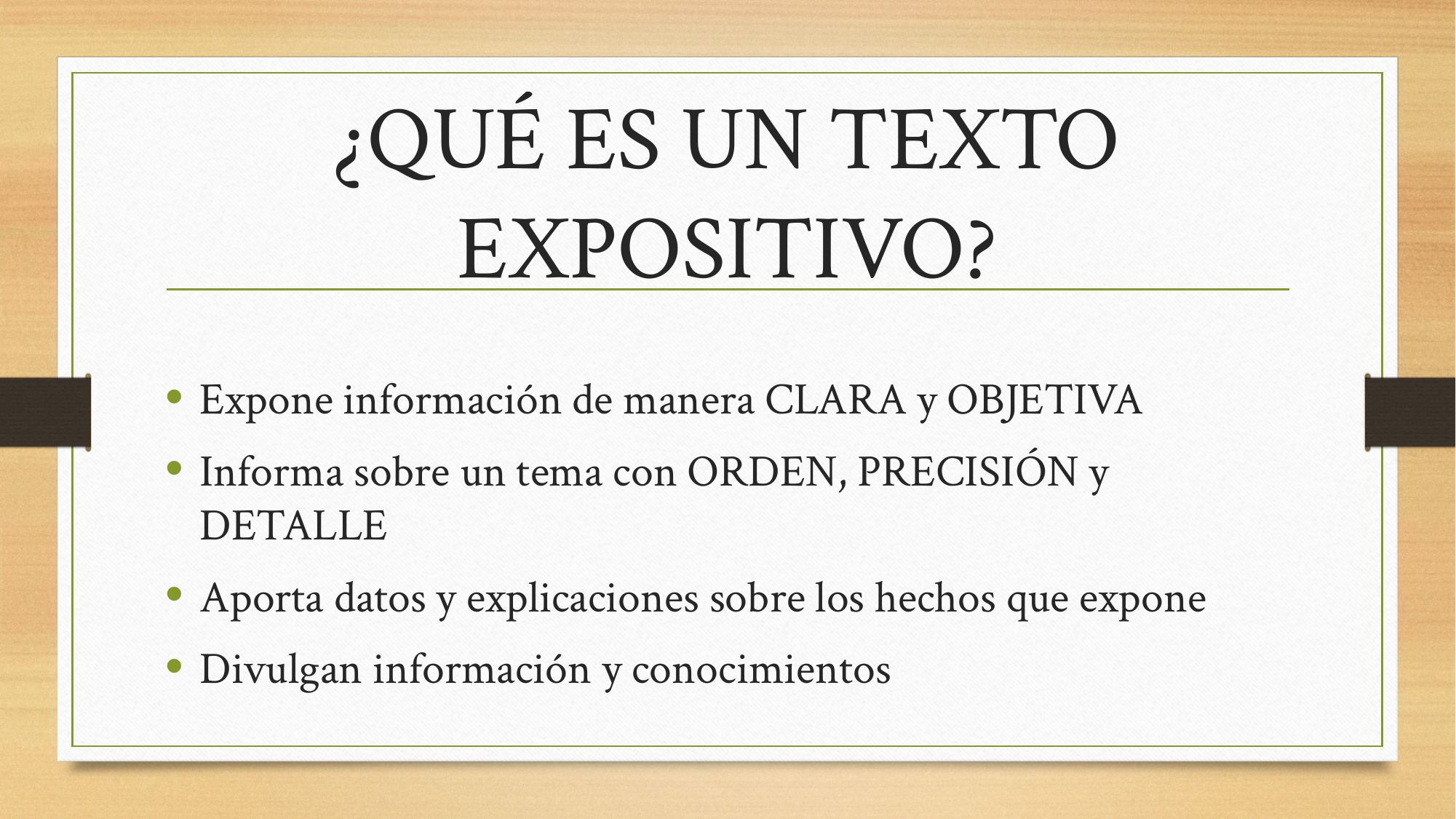

# ¿QUÉ ES UN TEXTO EXPOSITIVO?

Expone información de manera CLARA y OBJETIVA
Informa sobre un tema con ORDEN, PRECISIÓN y DETALLE
Aporta datos y explicaciones sobre los hechos que expone
Divulgan información y conocimientos